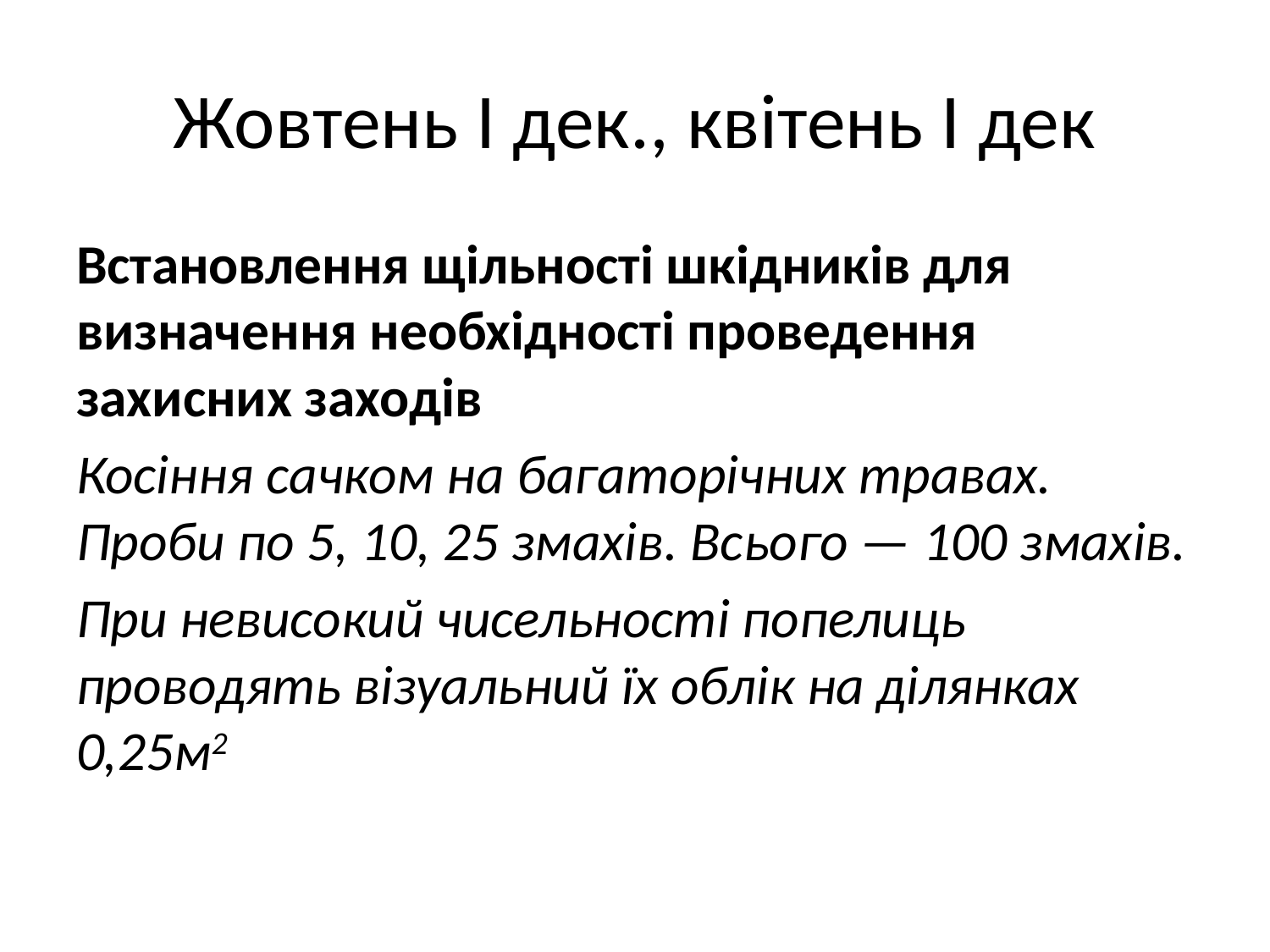

# Жовтень І дек., квітень І дек
Встановлення щільності шкідників для
визначення необхідності проведення
захисних заходів
Косіння сачком на багаторічних травах. Проби по 5, 10, 25 змахів. Всього — 100 змахів.
При невисокий чисельності попелиць проводять візуальний їх облік на ділянках 0,25м2